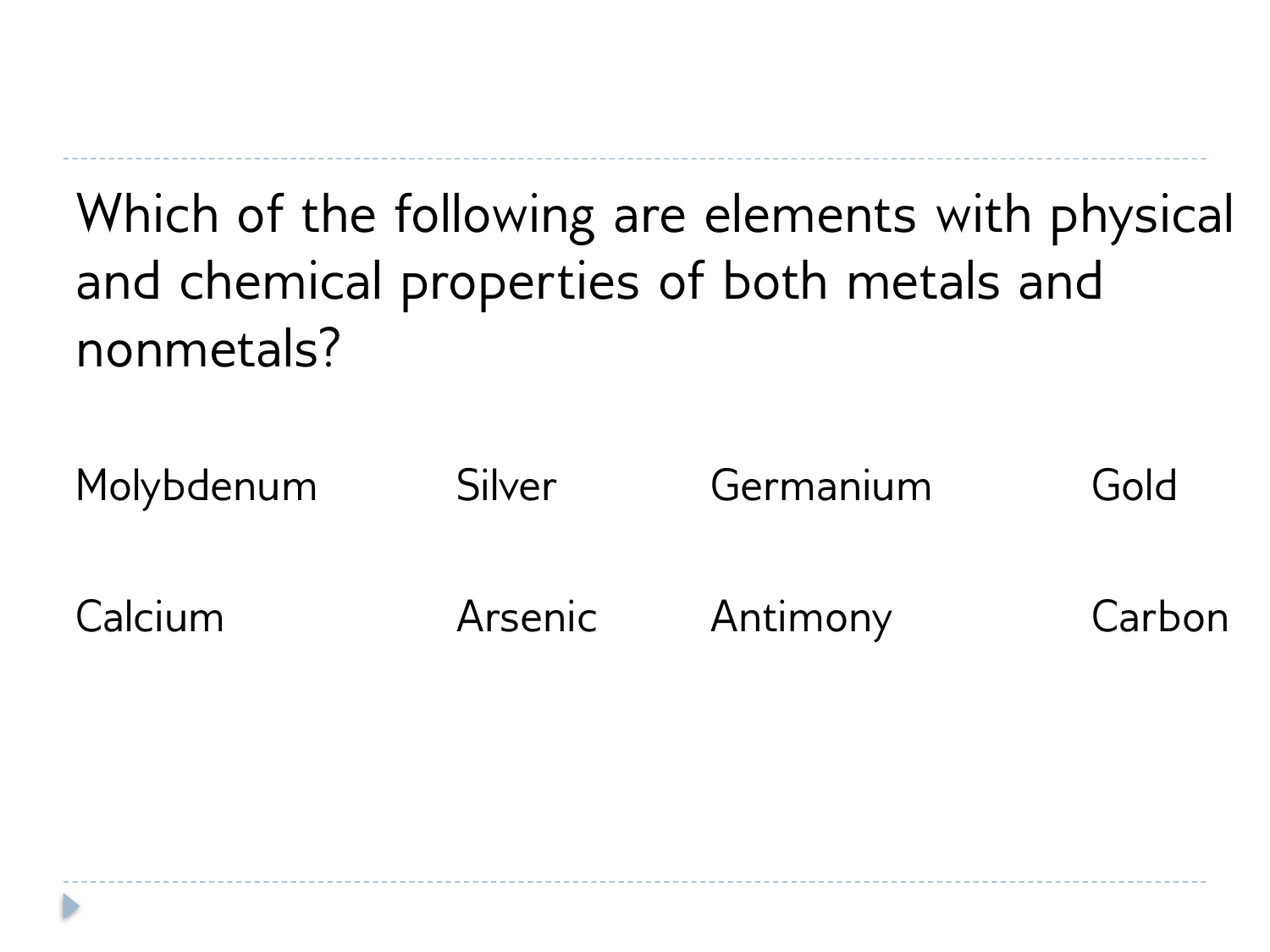

Which of the following are elements with physical and chemical properties of both metals and nonmetals?

Molybdenum		Silver		Germanium		Gold

Calcium		Arsenic	Antimony		Carbon